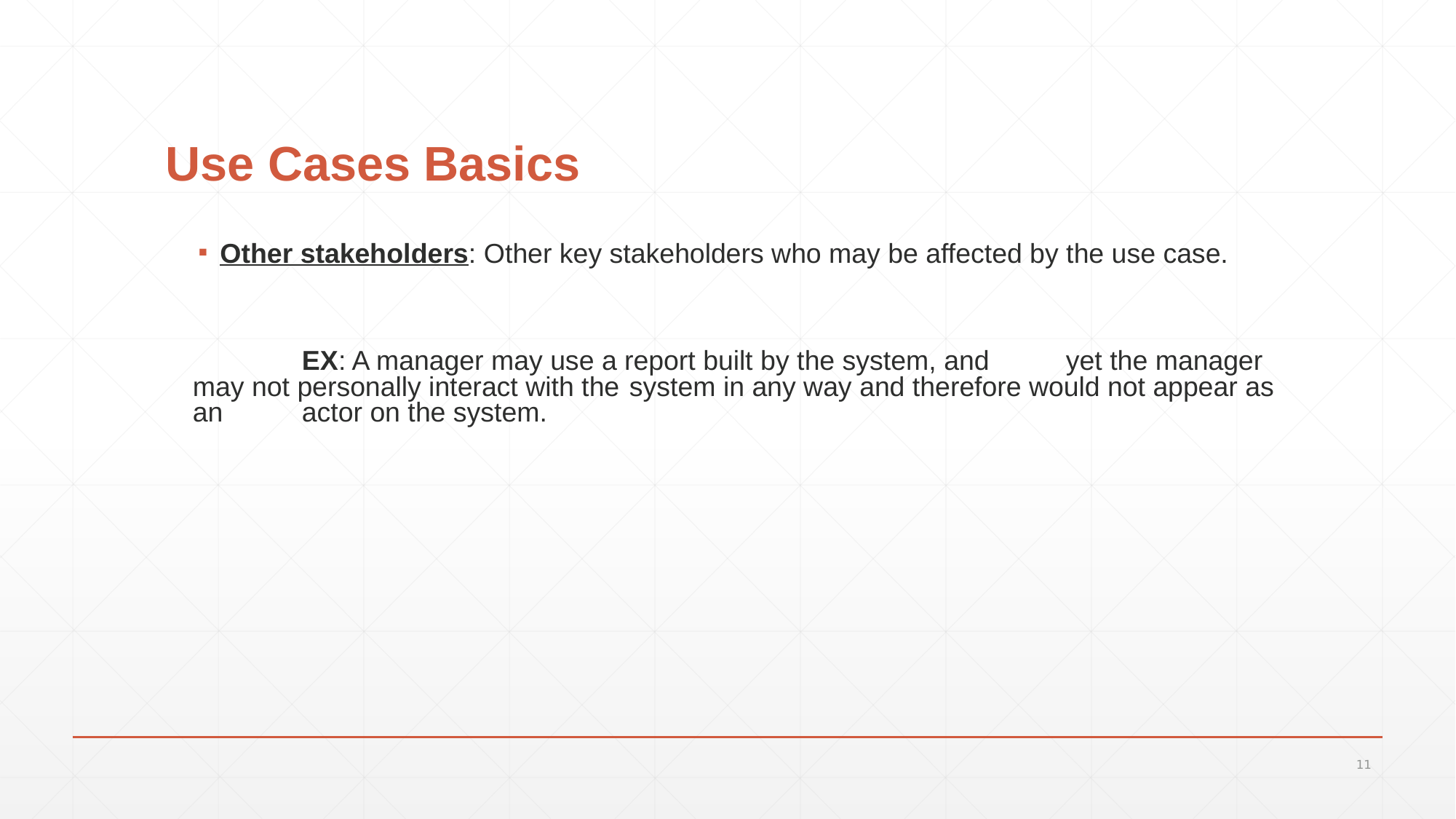

# Use Cases Basics
Other stakeholders: Other key stakeholders who may be affected by the use case.

		EX: A manager may use a report built by the system, and 	yet the manager may not personally interact with the 	system in any way and therefore would not appear as an 	actor on the system.

11